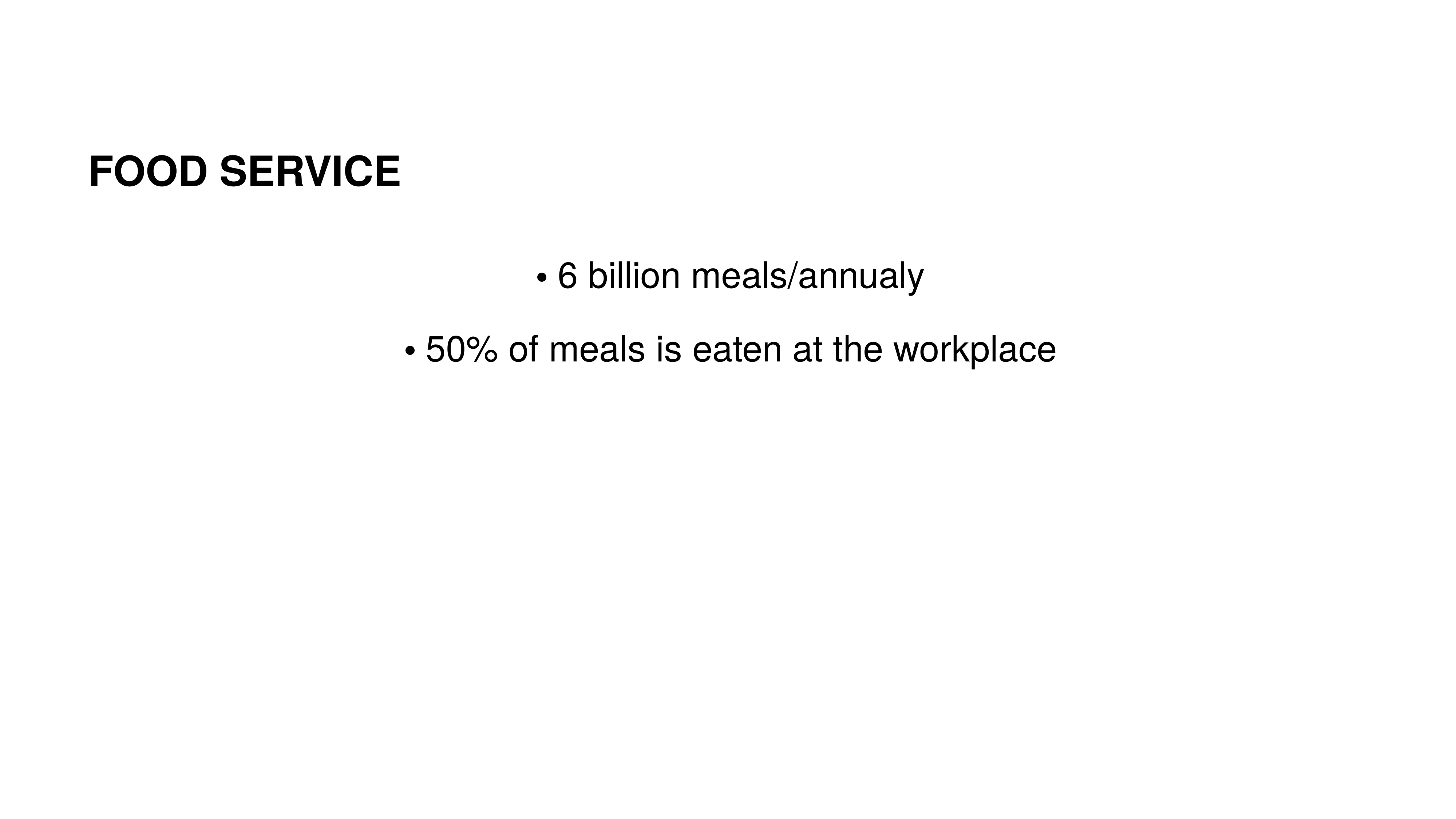

#
FOOD SERVICE
6 billion meals/annualy
50% of meals is eaten at the workplace